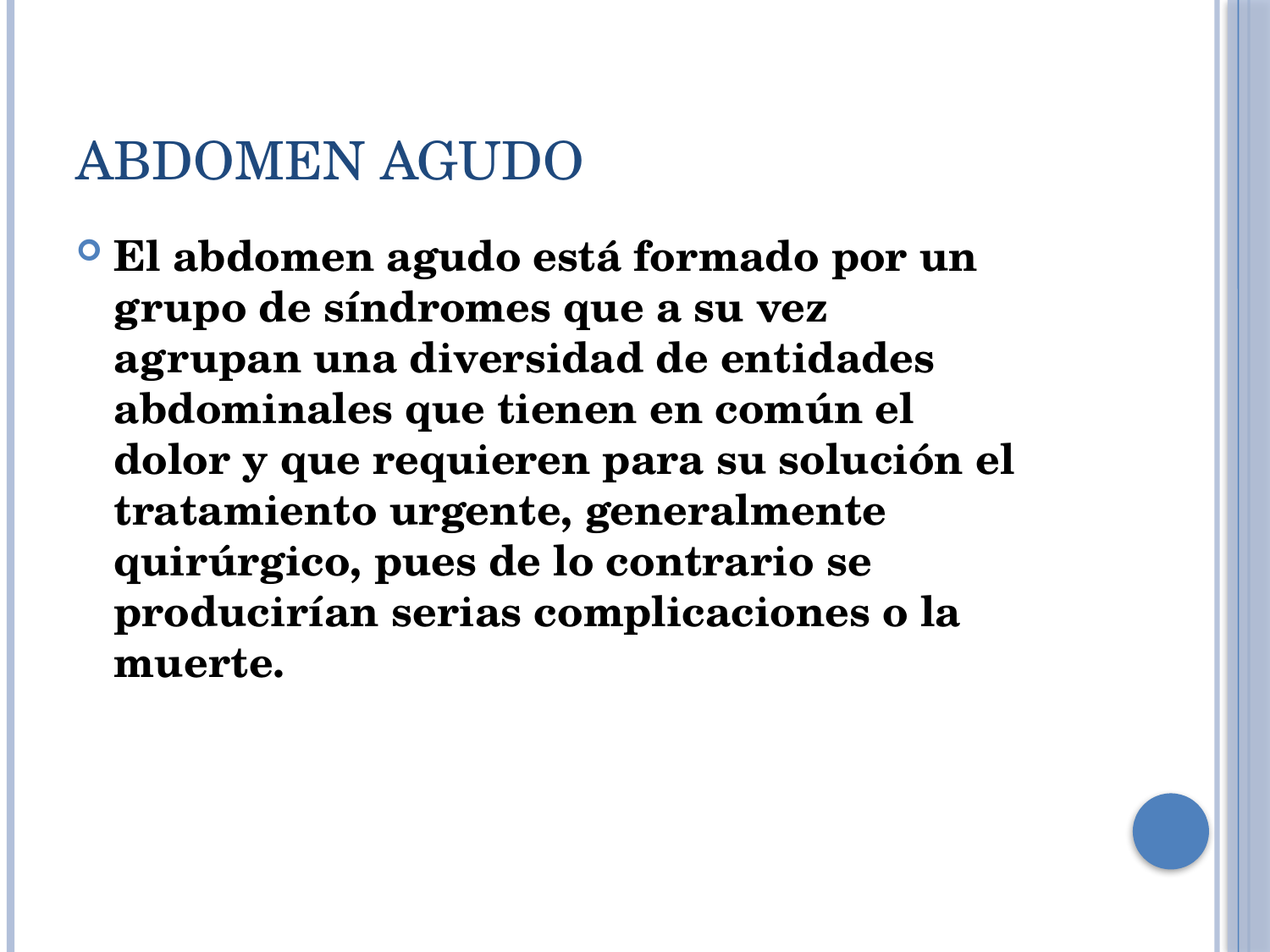

# Abdomen agudo
El abdomen agudo está formado por un grupo de síndromes que a su vez
agrupan una diversidad de entidades abdominales que tienen en común el
dolor y que requieren para su solución el tratamiento urgente, generalmente quirúrgico, pues de lo contrario se producirían serias complicaciones o la muerte.